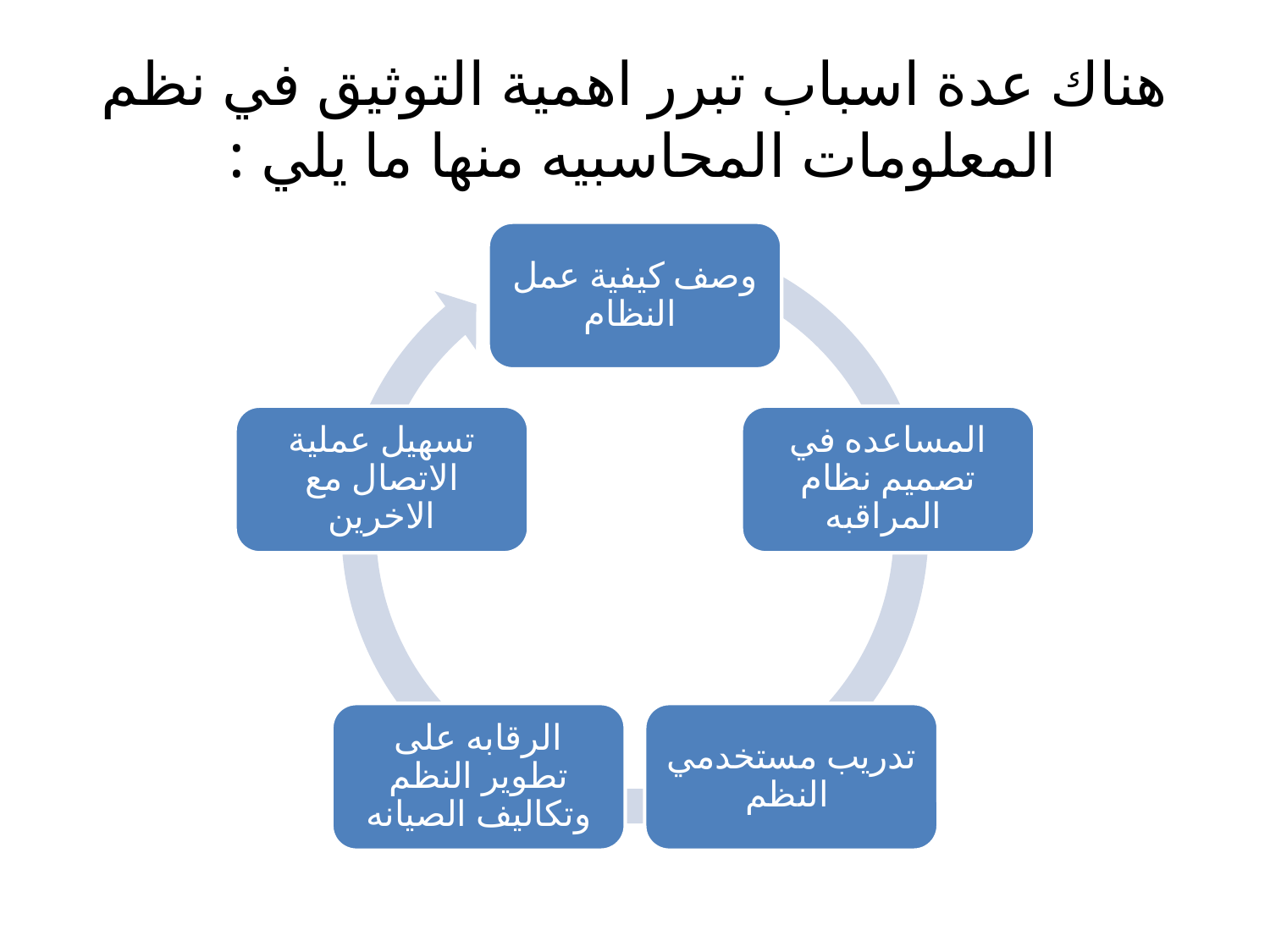

# هناك عدة اسباب تبرر اهمية التوثيق في نظم المعلومات المحاسبيه منها ما يلي :
وصف كيفية عمل النظام
المساعده في تصميم نظام المراقبه
تدريب مستخدمي النظم
الرقابه على تطوير النظم وتكاليف الصيانه
تسهيل عملية الاتصال مع الاخرين